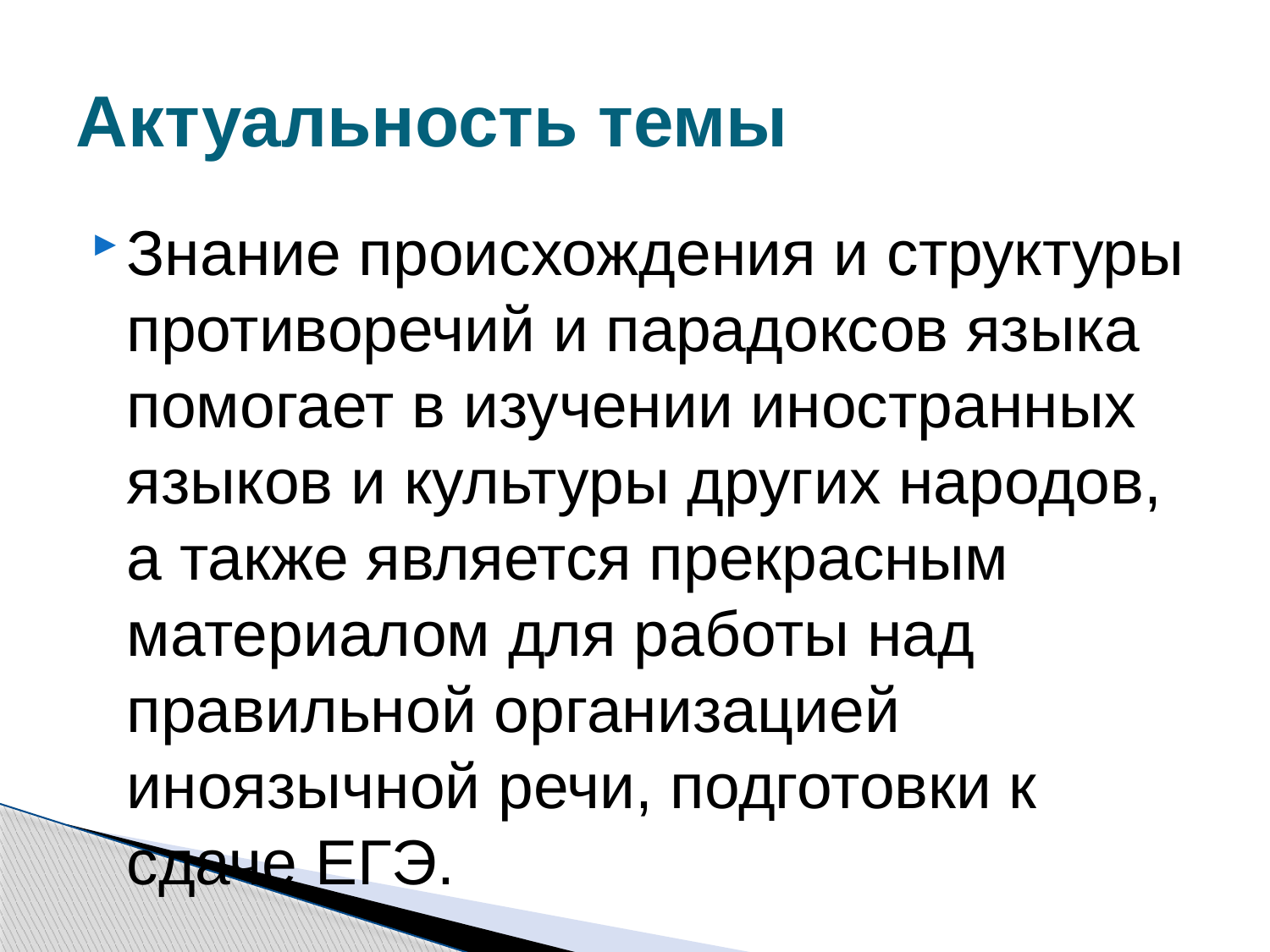

# Актуальность темы
Знание происхождения и структуры противоречий и парадоксов языка помогает в изучении иностранных языков и культуры других народов, а также является прекрасным материалом для работы над правильной организацией иноязычной речи, подготовки к сдаче ЕГЭ.